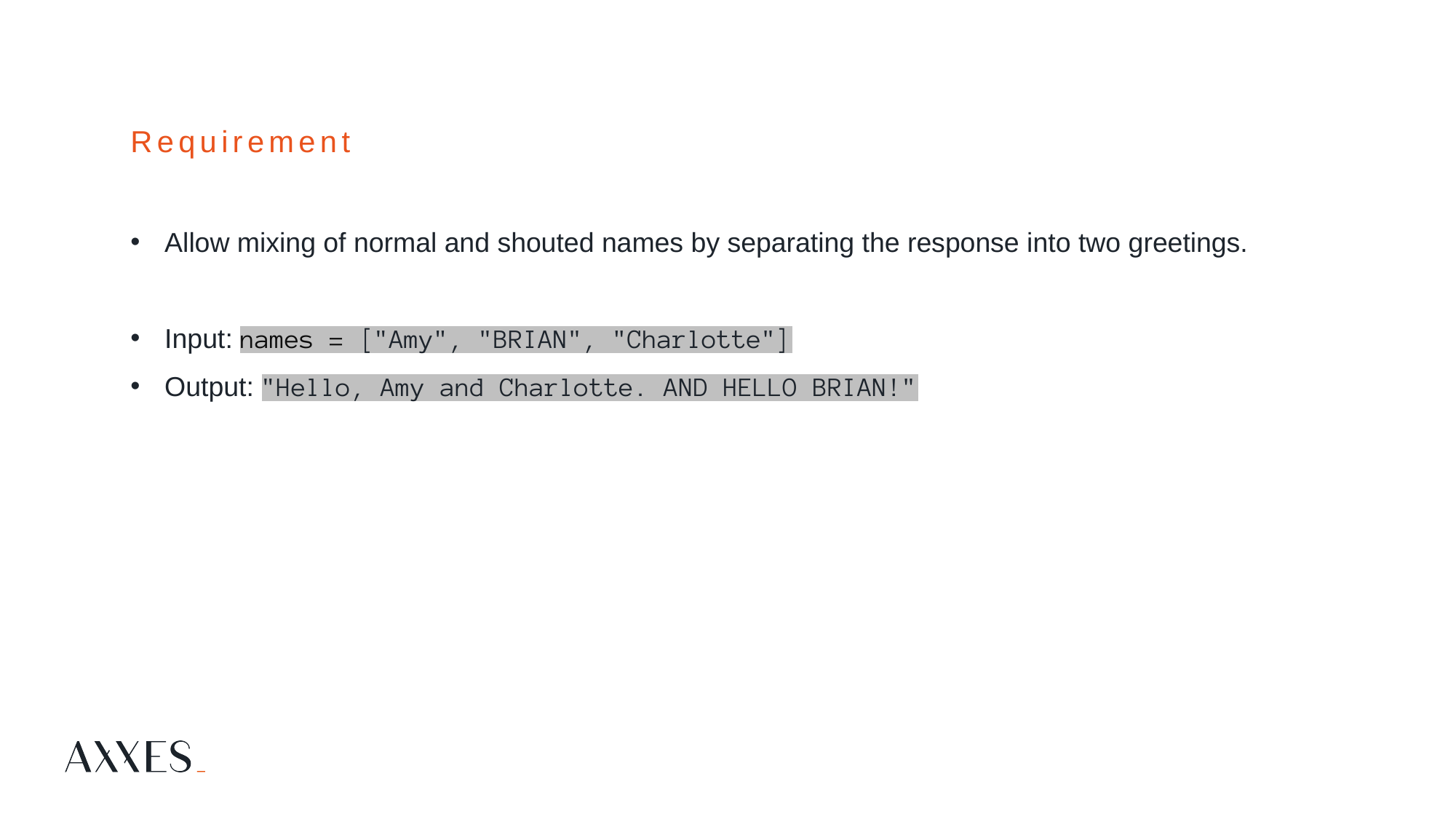

# Requirement
Allow mixing of normal and shouted names by separating the response into two greetings.

Input: names = ["Amy", "BRIAN", "Charlotte"]
Output: "Hello, Amy and Charlotte. AND HELLO BRIAN!"